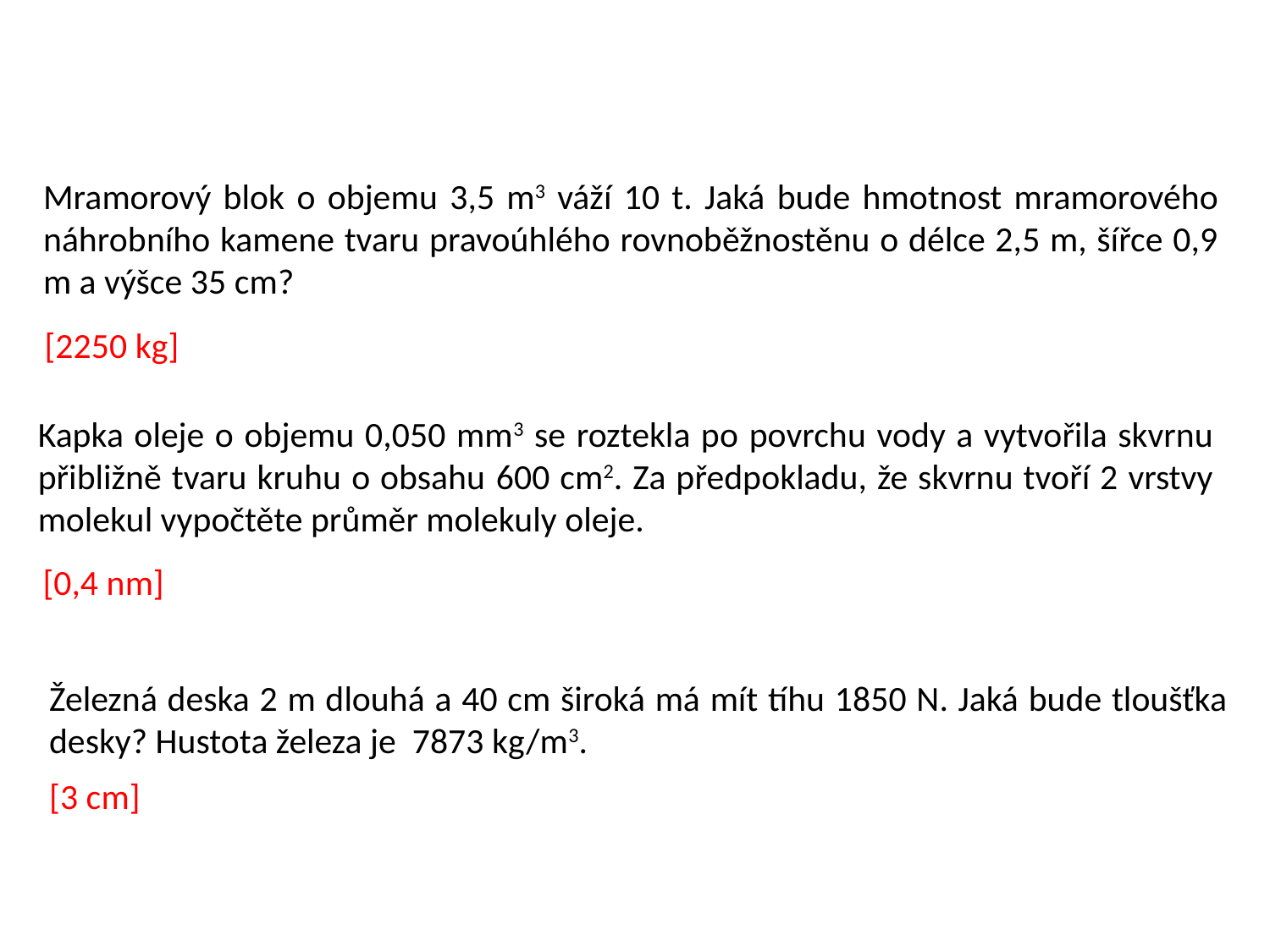

Mramorový blok o objemu 3,5 m3 váží 10 t. Jaká bude hmotnost mramorového náhrobního kamene tvaru pravoúhlého rovnoběžnostěnu o délce 2,5 m, šířce 0,9 m a výšce 35 cm?
[2250 kg]
Kapka oleje o objemu 0,050 mm3 se roztekla po povrchu vody a vytvořila skvrnu přibližně tvaru kruhu o obsahu 600 cm2. Za předpokladu, že skvrnu tvoří 2 vrstvy molekul vypočtěte průměr molekuly oleje.
[0,4 nm]
Železná deska 2 m dlouhá a 40 cm široká má mít tíhu 1850 N. Jaká bude tloušťka desky? Hustota železa je  7873 kg/m3.
[3 cm]